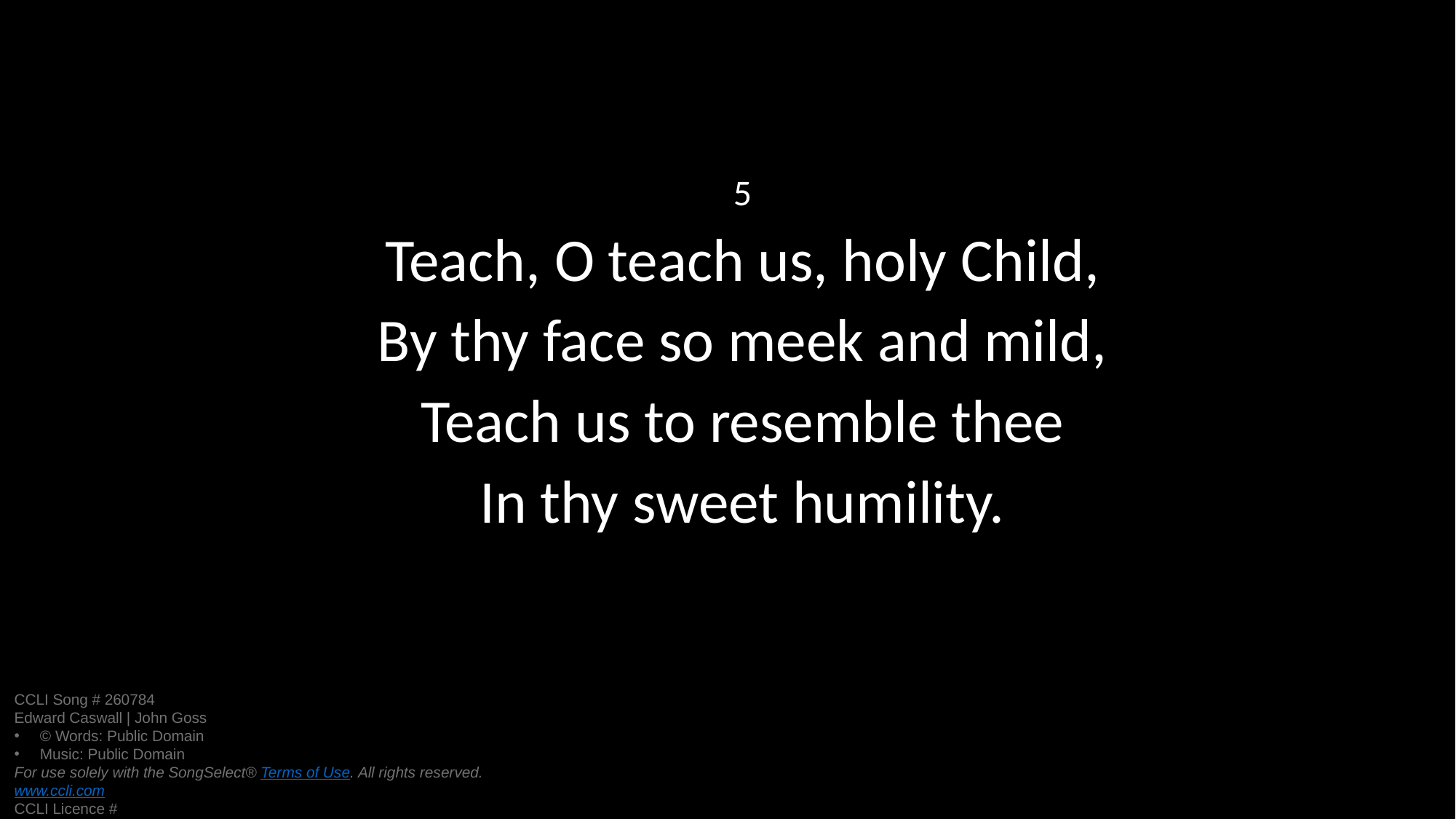

5
Teach, O teach us, holy Child,
By thy face so meek and mild,
Teach us to resemble thee
In thy sweet humility.
CCLI Song # 260784
Edward Caswall | John Goss
© Words: Public Domain
Music: Public Domain
For use solely with the SongSelect® Terms of Use. All rights reserved. www.ccli.com
CCLI Licence #